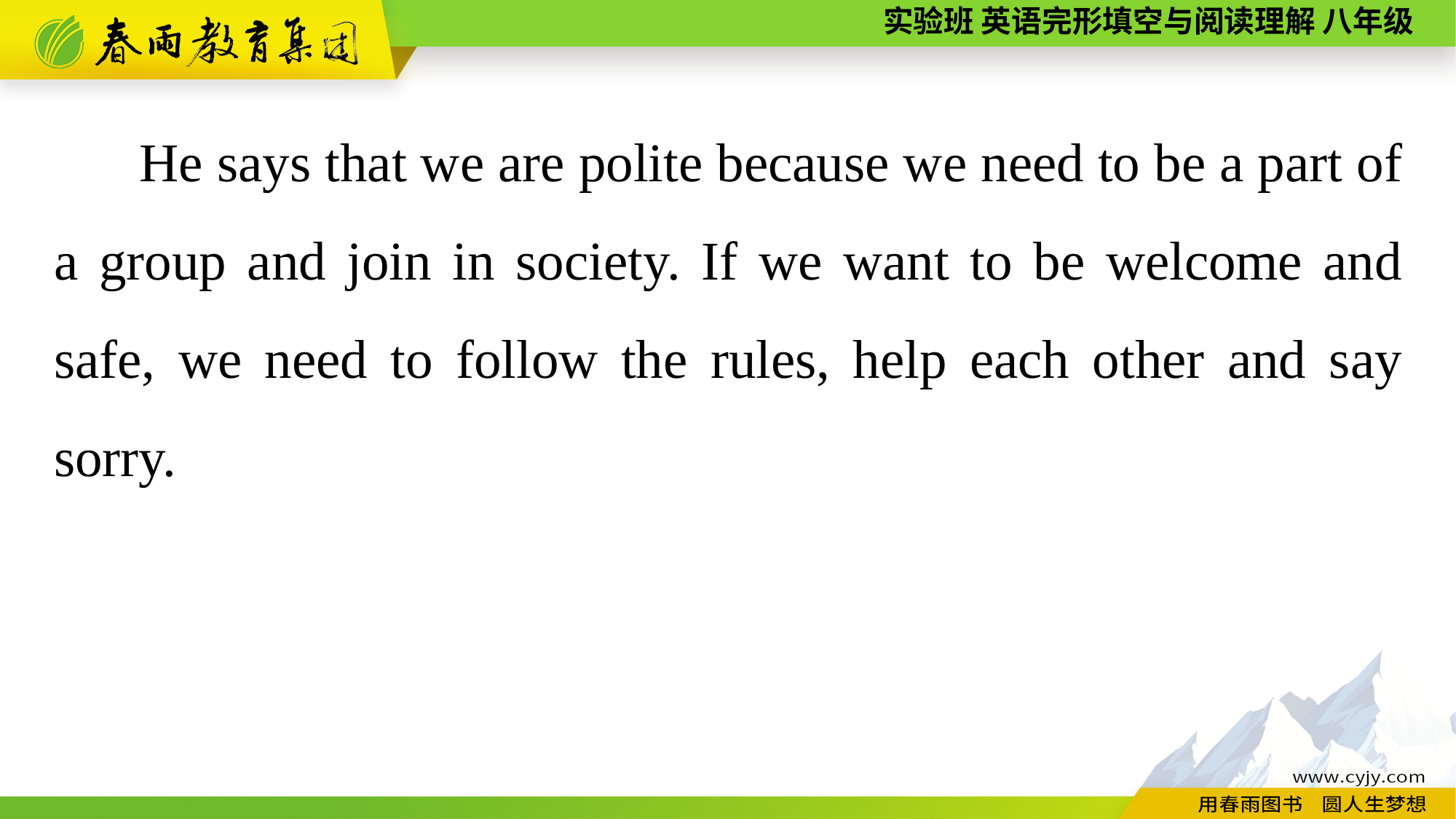

He says that we are polite because we need to be a part of a group and join in society. If we want to be welcome and safe, we need to follow the rules, help each other and say sorry.